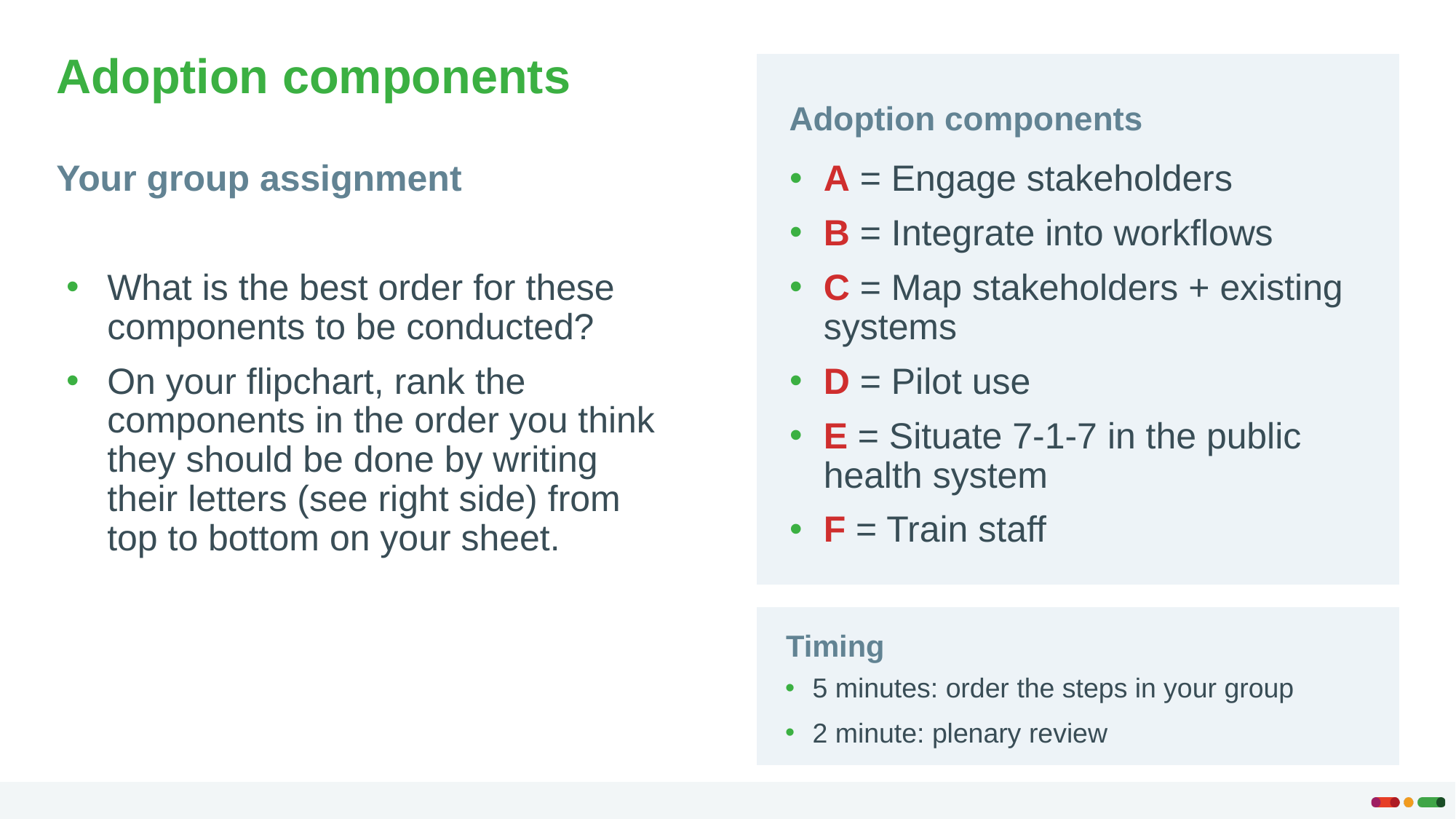

Adoption components

Adoption components
Your group assignment
A = Engage stakeholders
B = Integrate into workflows
C = Map stakeholders + existing systems
D = Pilot use
E = Situate 7-1-7 in the public health system
F = Train staff

What is the best order for these components to be conducted?
On your flipchart, rank the components in the order you think they should be done by writing their letters (see right side) from top to bottom on your sheet.

Timing
5 minutes: order the steps in your group
2 minute: plenary review